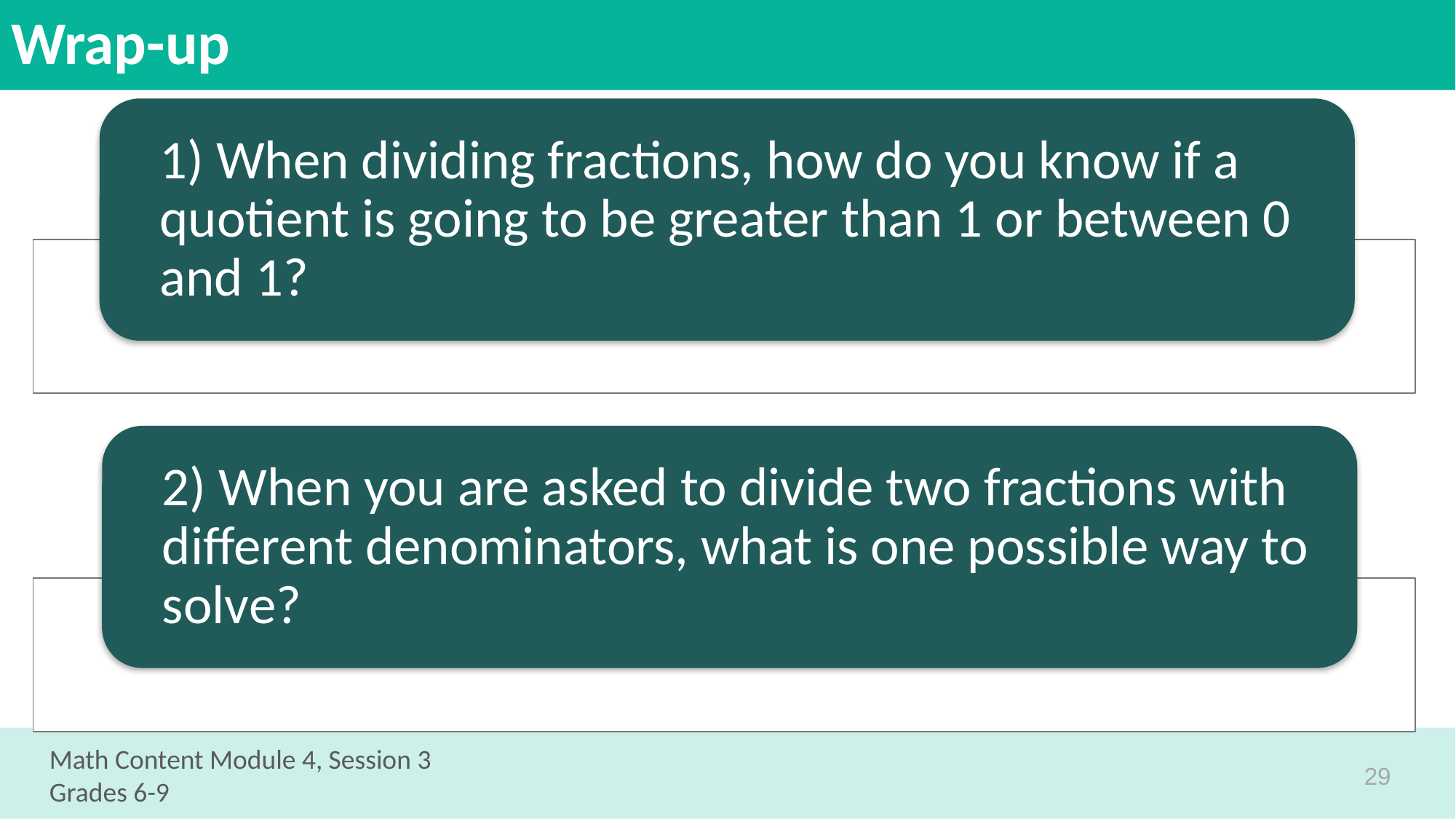

# Wrap-up
1) When dividing fractions, how do you know if a quotient is going to be greater than 1 or between 0 and 1?
2) When you are asked to divide two fractions with different denominators, what is one possible way to solve?
Math Content Module 4, Session 3
Grades 6-9
29